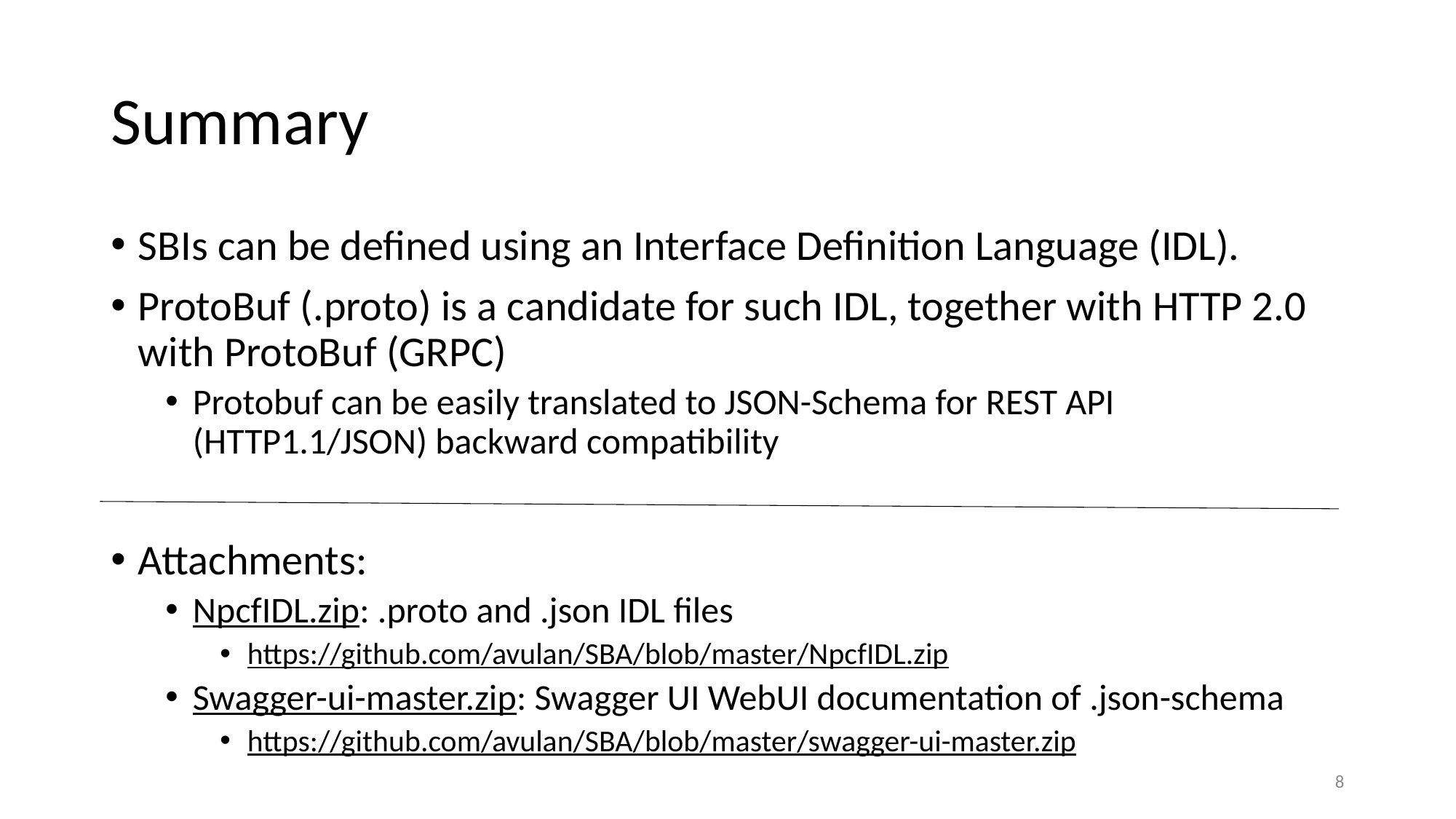

# Summary
SBIs can be defined using an Interface Definition Language (IDL).
ProtoBuf (.proto) is a candidate for such IDL, together with HTTP 2.0 with ProtoBuf (GRPC)
Protobuf can be easily translated to JSON-Schema for REST API (HTTP1.1/JSON) backward compatibility

Attachments:
NpcfIDL.zip: .proto and .json IDL files
https://github.com/avulan/SBA/blob/master/NpcfIDL.zip
Swagger-ui-master.zip: Swagger UI WebUI documentation of .json-schema
https://github.com/avulan/SBA/blob/master/swagger-ui-master.zip
8